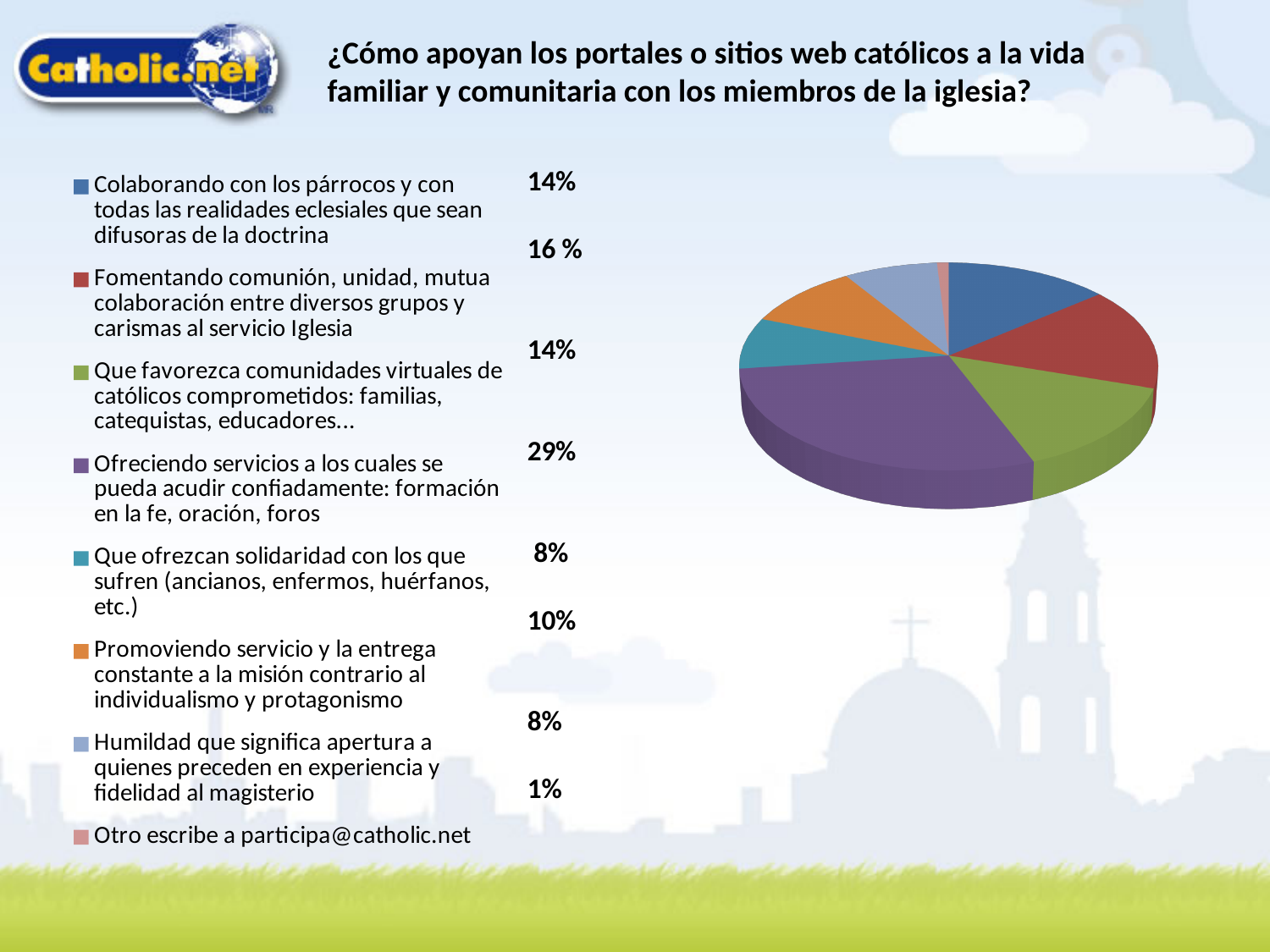

¿Cómo apoyan los portales o sitios web católicos a la vida familiar y comunitaria con los miembros de la iglesia?

[unsupported chart]

14%

16 %

14%

29%

 8%

10%

8%

1%